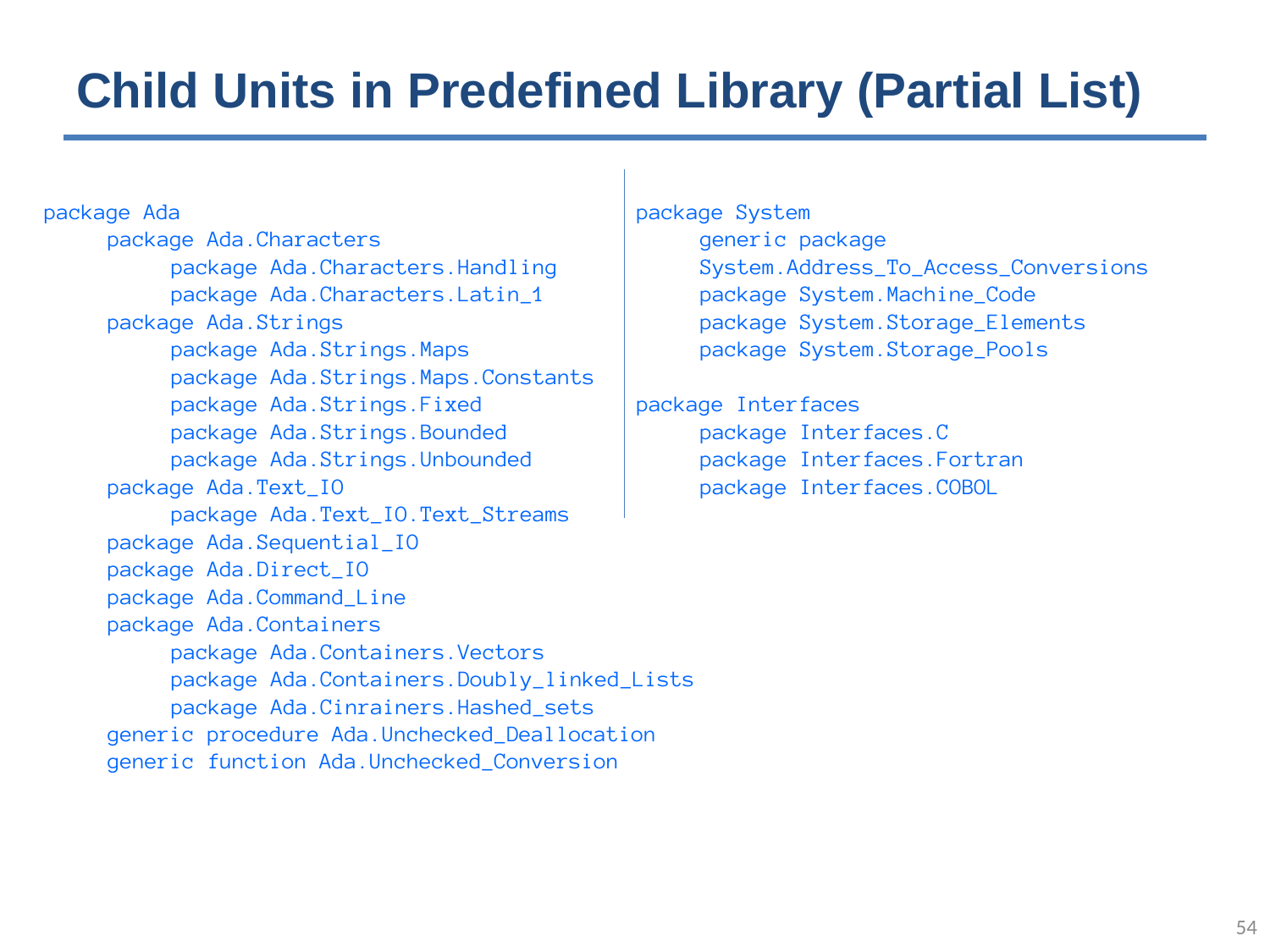

# Child Units in Predefined Library (Partial List)
package Ada
package Ada.Characters
package Ada.Characters.Handling
package Ada.Characters.Latin_1
package Ada.Strings
package Ada.Strings.Maps
package Ada.Strings.Maps.Constants
package Ada.Strings.Fixed
package Ada.Strings.Bounded
package Ada.Strings.Unbounded
package Ada.Text_IO
package Ada.Text_IO.Text_Streams
package Ada.Sequential_IO
package Ada.Direct_IO
package Ada.Command_Line
package Ada.Containers
package Ada.Containers.Vectors
package Ada.Containers.Doubly_linked_Lists
package Ada.Cinrainers.Hashed_sets
generic procedure Ada.Unchecked_Deallocation
generic function Ada.Unchecked_Conversion
package System
generic package
System.Address_To_Access_Conversions
package System.Machine_Code
package System.Storage_Elements
package System.Storage_Pools

package Interfaces
package Interfaces.C
package Interfaces.Fortran
package Interfaces.COBOL

54